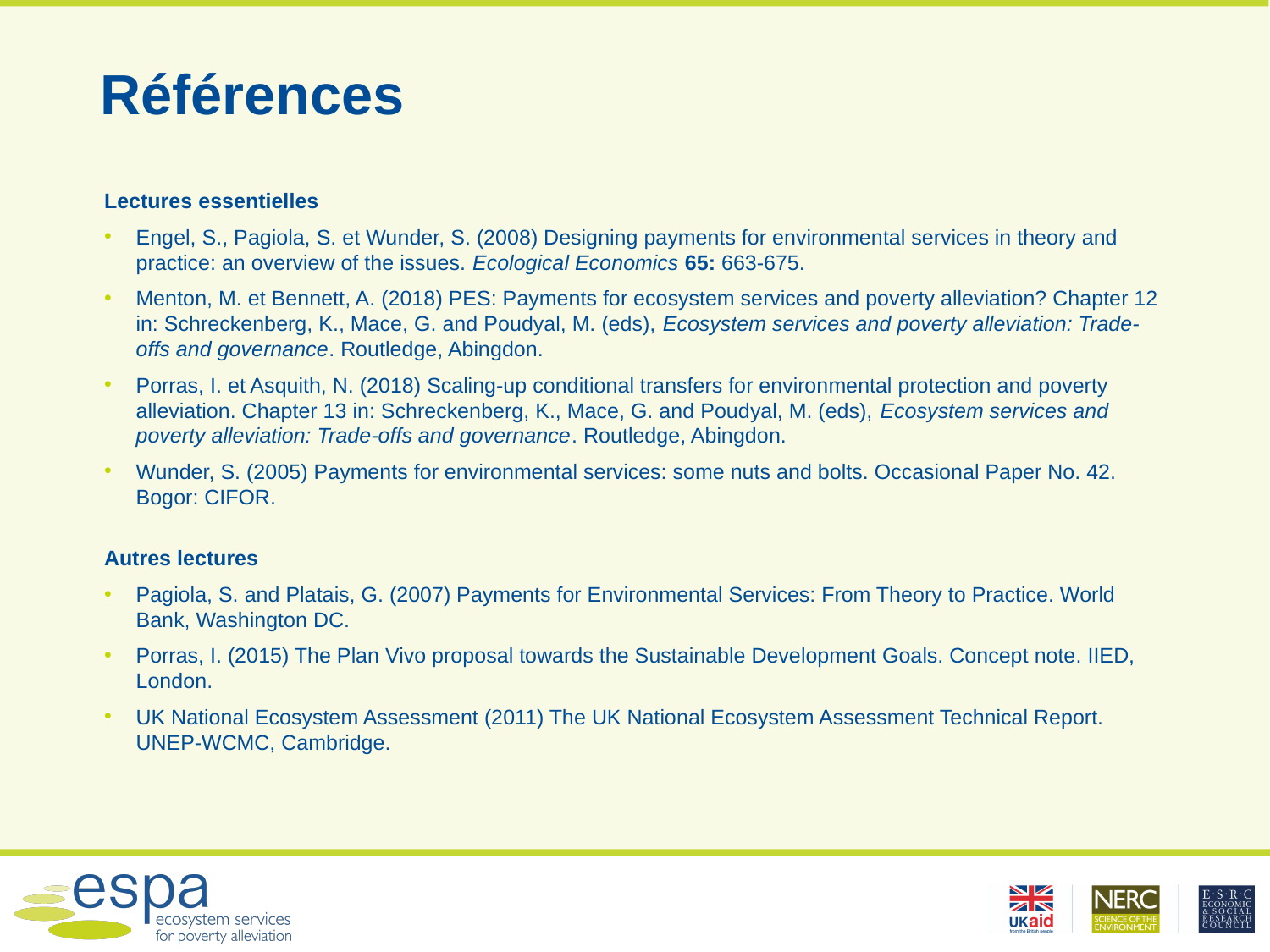

# Références
Lectures essentielles
Engel, S., Pagiola, S. et Wunder, S. (2008) Designing payments for environmental services in theory and practice: an overview of the issues. Ecological Economics 65: 663-675.
Menton, M. et Bennett, A. (2018) PES: Payments for ecosystem services and poverty alleviation? Chapter 12 in: Schreckenberg, K., Mace, G. and Poudyal, M. (eds), Ecosystem services and poverty alleviation: Trade-offs and governance. Routledge, Abingdon.
Porras, I. et Asquith, N. (2018) Scaling-up conditional transfers for environmental protection and poverty alleviation. Chapter 13 in: Schreckenberg, K., Mace, G. and Poudyal, M. (eds), Ecosystem services and poverty alleviation: Trade-offs and governance. Routledge, Abingdon.
Wunder, S. (2005) Payments for environmental services: some nuts and bolts. Occasional Paper No. 42. Bogor: CIFOR.

Autres lectures
Pagiola, S. and Platais, G. (2007) Payments for Environmental Services: From Theory to Practice. World Bank, Washington DC.
Porras, I. (2015) The Plan Vivo proposal towards the Sustainable Development Goals. Concept note. IIED, London.
UK National Ecosystem Assessment (2011) The UK National Ecosystem Assessment Technical Report. UNEP-WCMC, Cambridge.